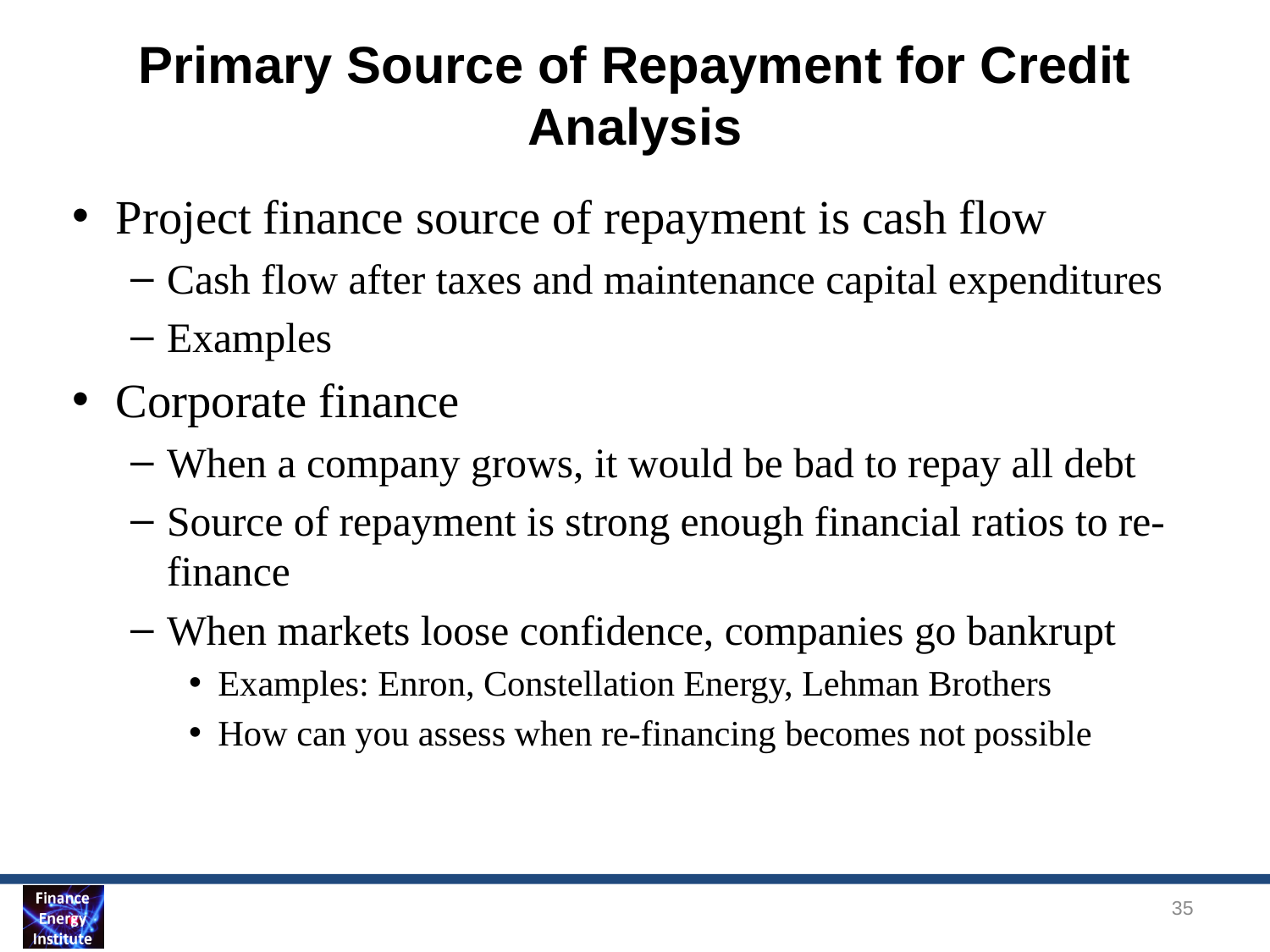

# Primary Source of Repayment for Credit Analysis
Project finance source of repayment is cash flow
Cash flow after taxes and maintenance capital expenditures
Examples
Corporate finance
When a company grows, it would be bad to repay all debt
Source of repayment is strong enough financial ratios to re-finance
When markets loose confidence, companies go bankrupt
Examples: Enron, Constellation Energy, Lehman Brothers
How can you assess when re-financing becomes not possible
35